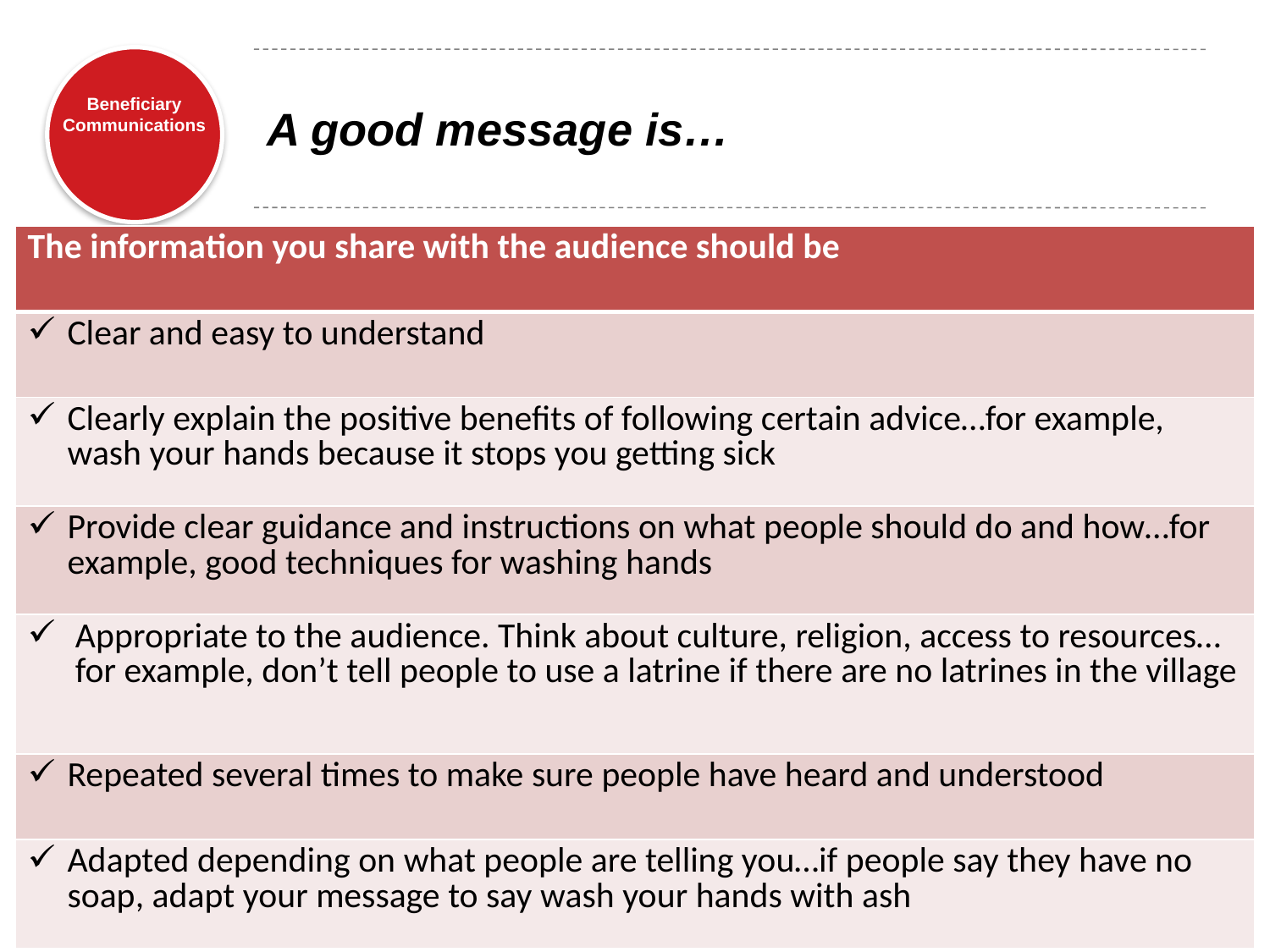

# A good message is…
| The information you share with the audience should be |
| --- |
| Clear and easy to understand |
| Clearly explain the positive benefits of following certain advice…for example, wash your hands because it stops you getting sick |
| Provide clear guidance and instructions on what people should do and how…for example, good techniques for washing hands |
| Appropriate to the audience. Think about culture, religion, access to resources…for example, don’t tell people to use a latrine if there are no latrines in the village |
| Repeated several times to make sure people have heard and understood |
| Adapted depending on what people are telling you…if people say they have no soap, adapt your message to say wash your hands with ash |